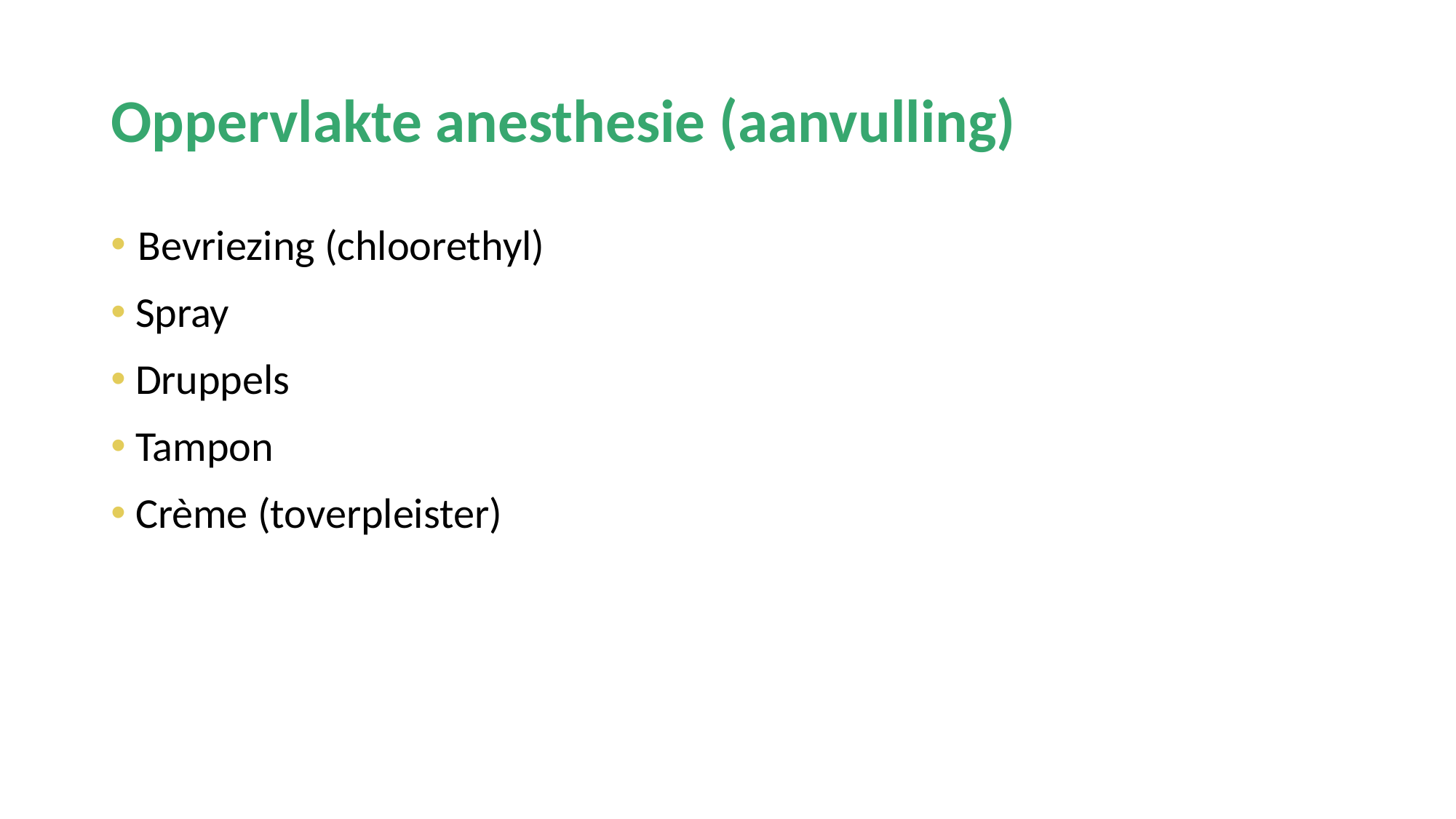

# Oppervlakte anesthesie (aanvulling)
Bevriezing (chloorethyl)
 Spray
 Druppels
 Tampon
 Crème (toverpleister)